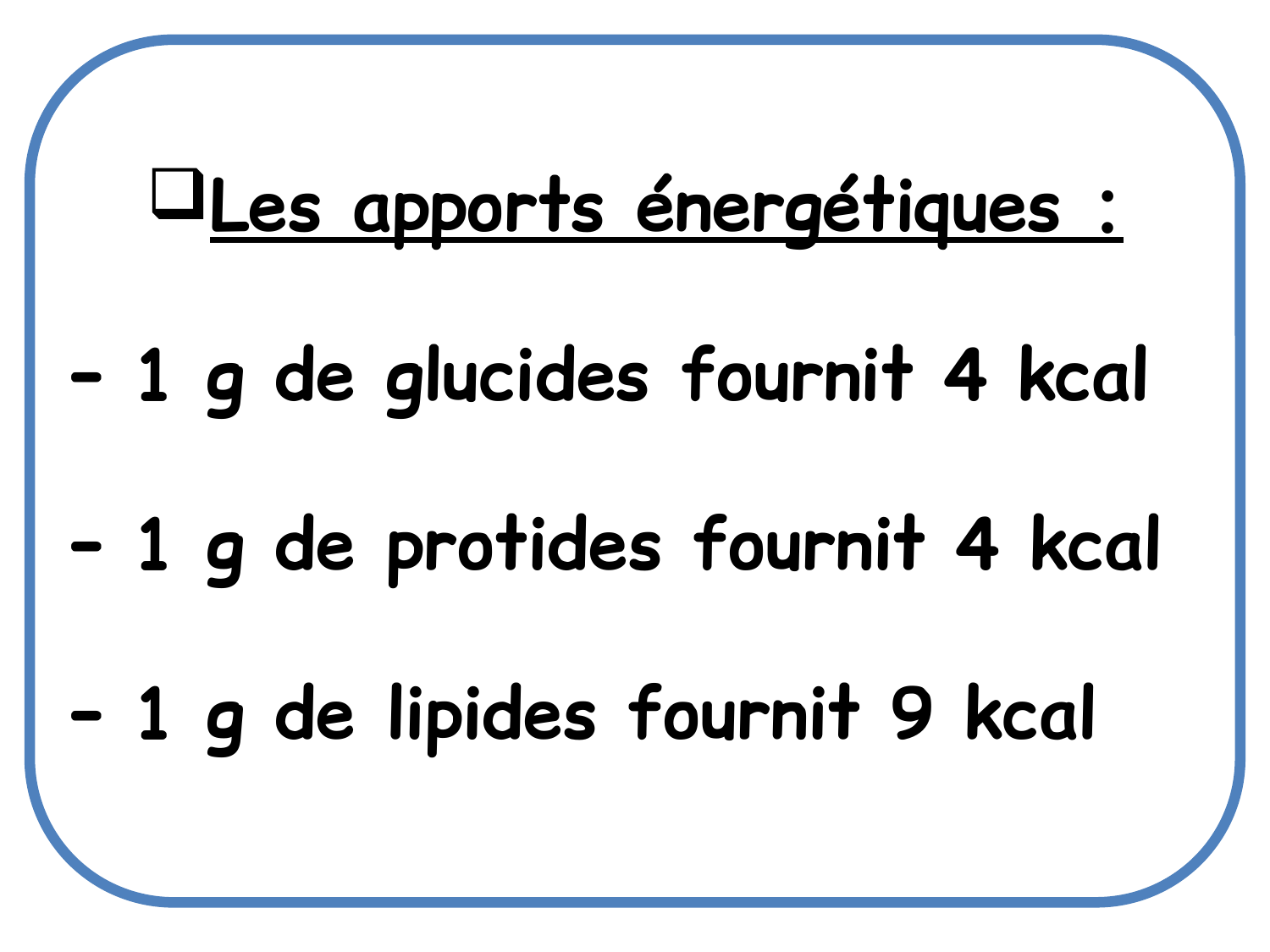

Les apports énergétiques :
– 1 g de glucides fournit 4 kcal
– 1 g de protides fournit 4 kcal
– 1 g de lipides fournit 9 kcal